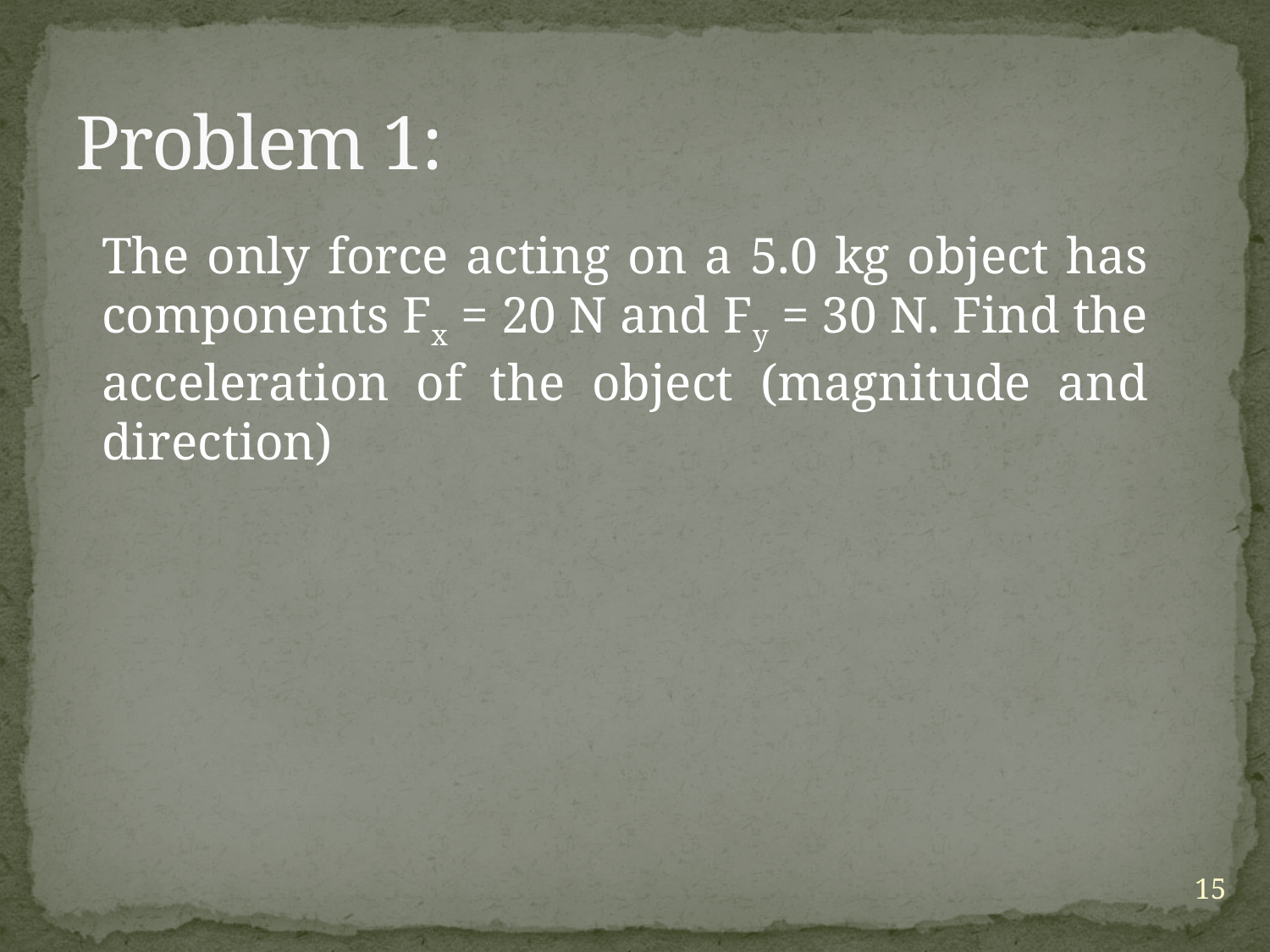

# Problem 1:

The only force acting on a 5.0 kg object has components Fx = 20 N and Fy = 30 N. Find the acceleration of the object (magnitude and direction)
15